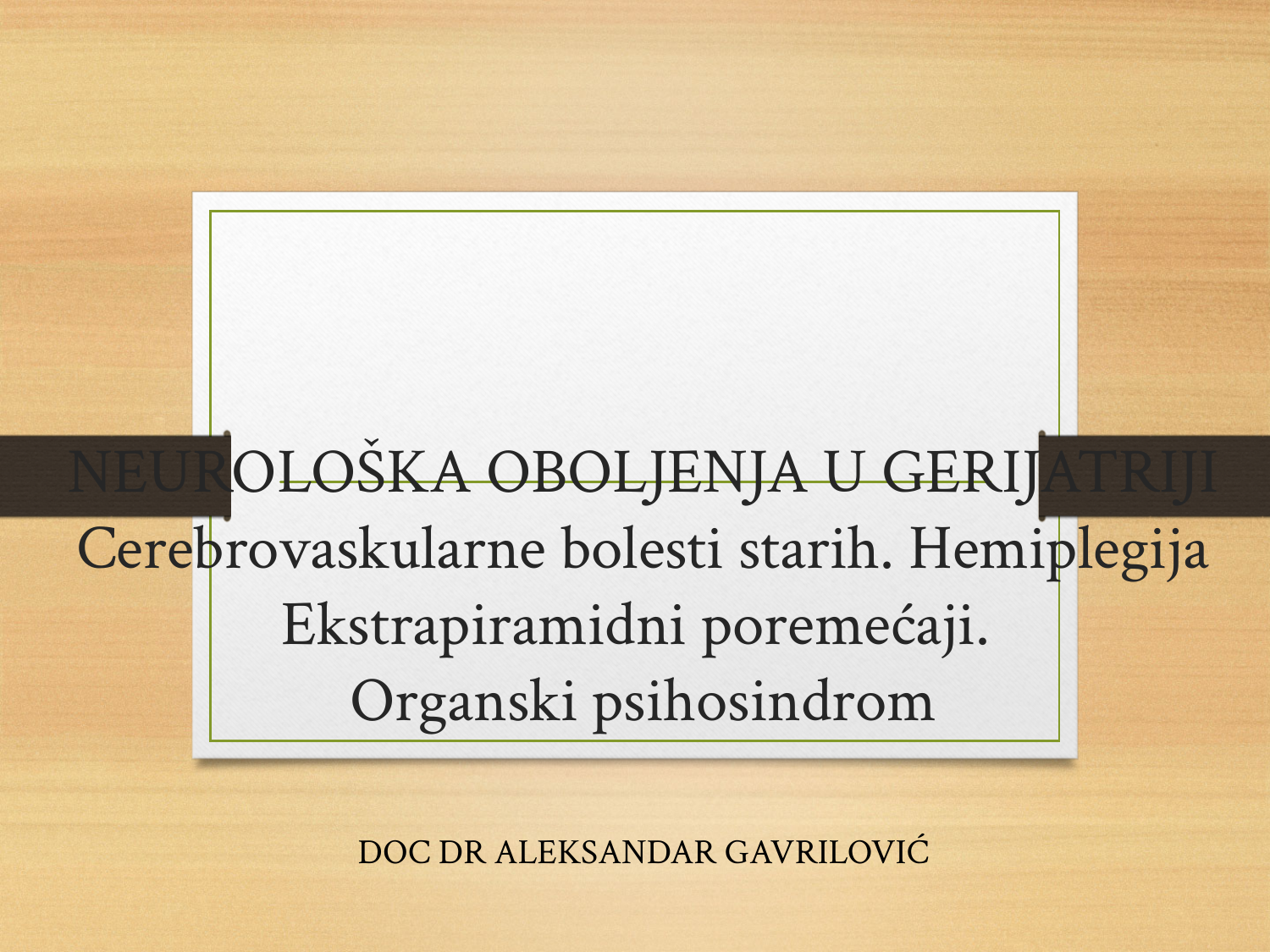

# NEUROLOŠKA OBOLJENJA U GERIJATRIJI Cerebrovaskularne bolesti starih. Hemiplegija Ekstrapiramidni poremećaji. Organski psihosindrom

DOC DR ALEKSANDAR GAVRILOVIĆ